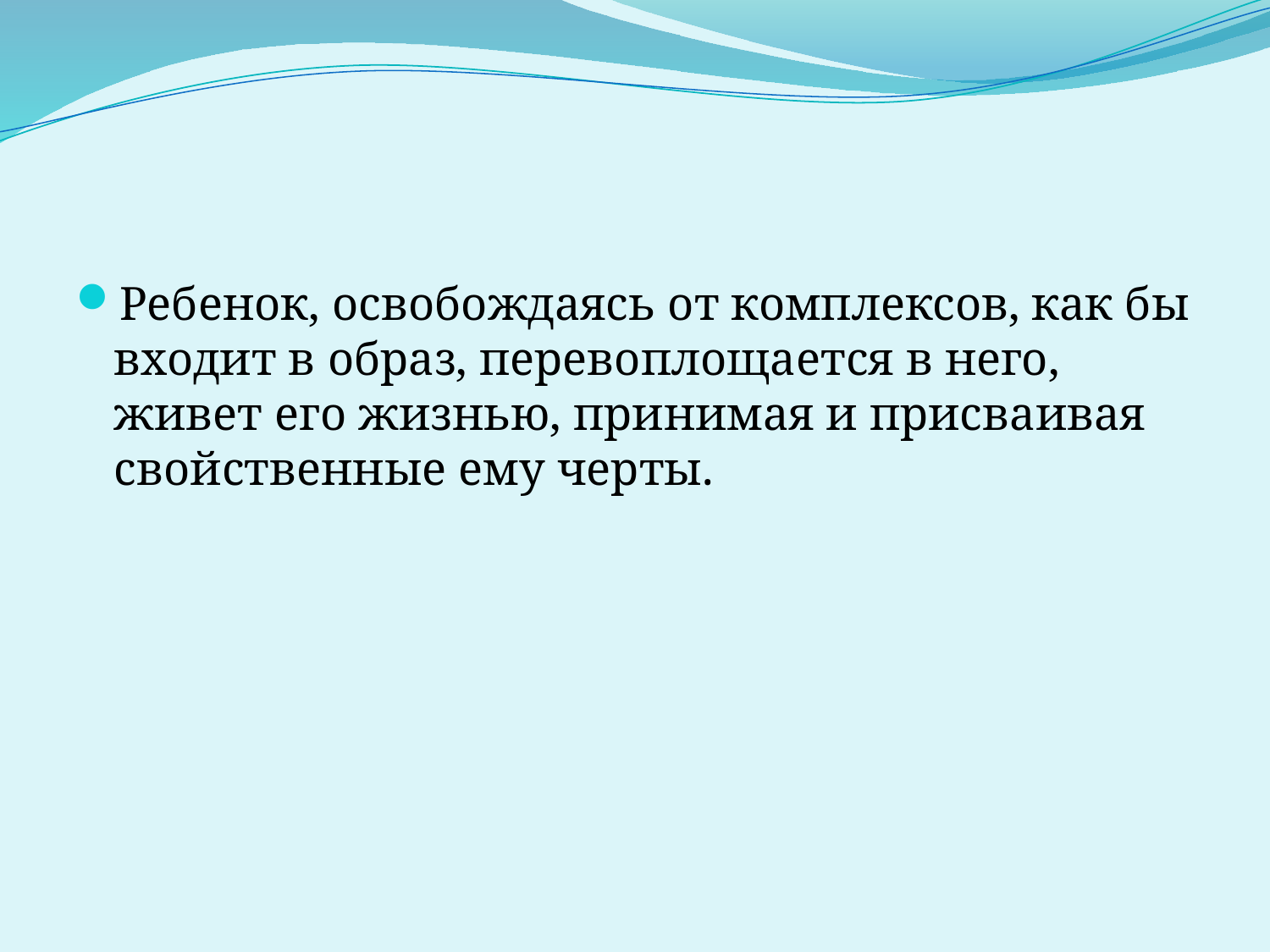

#
Ребенок, освобождаясь от комплексов, как бы входит в образ, перевоплощается в него, живет его жизнью, принимая и присваивая свойственные ему черты.